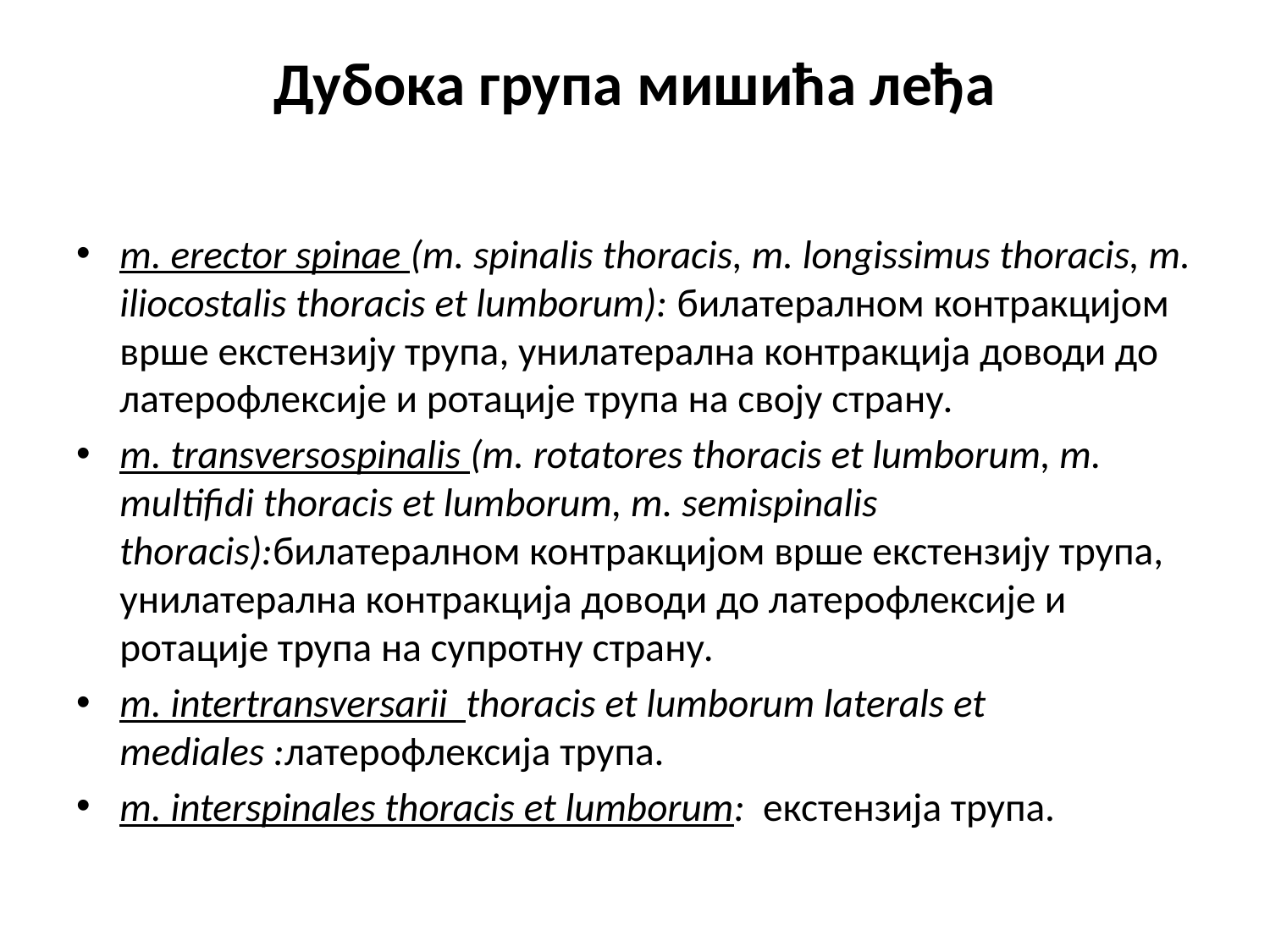

# Дубока група мишића леђа
m. erector spinae (m. spinalis thoracis, m. longissimus thoracis, m. iliocostalis thoracis et lumborum): билатералном контракцијом врше екстензију трупа, унилатерална контракција доводи до латерофлексије и ротације трупа на своју страну.
m. transversospinalis (m. rotatores thoracis et lumborum, m. multifidi thoracis et lumborum, m. semispinalis thoracis):билатералном контракцијом врше екстензију трупа, унилатерална контракција доводи до латерофлексије и ротације трупа на супротну страну.
m. intertransversarii  thoracis et lumborum laterals et mediales :латерофлексија трупа.
m. interspinales thoracis et lumborum:  екстензија трупа.